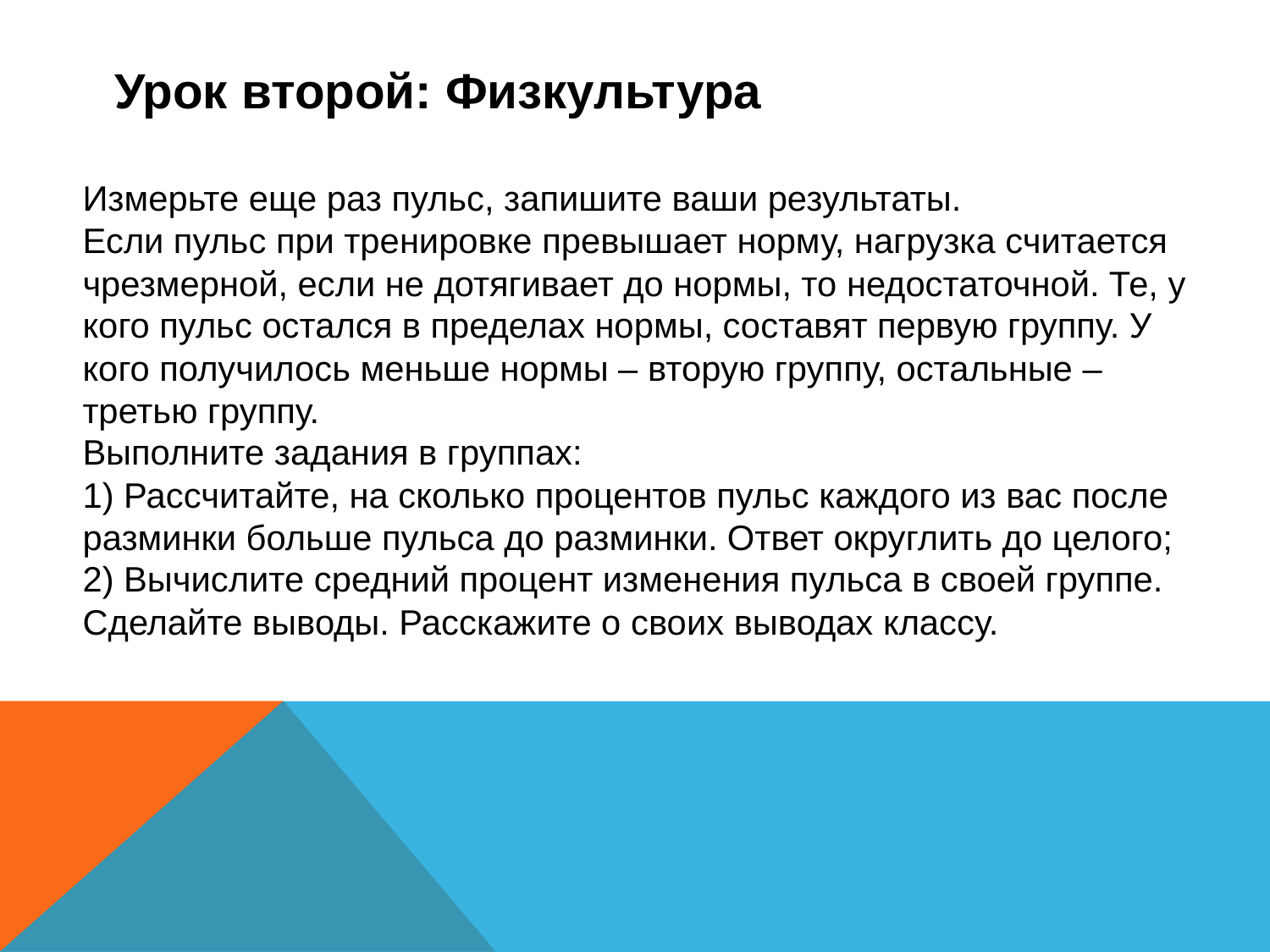

Урок второй: Физкультура
Измерьте еще раз пульс, запишите ваши результаты.
Если пульс при тренировке превышает норму, нагрузка считается чрезмерной, если не дотягивает до нормы, то недостаточной. Те, у кого пульс остался в пределах нормы, составят первую группу. У кого получилось меньше нормы – вторую группу, остальные – третью группу.
Выполните задания в группах:
1) Рассчитайте, на сколько процентов пульс каждого из вас после разминки больше пульса до разминки. Ответ округлить до целого;
2) Вычислите средний процент изменения пульса в своей группе. Сделайте выводы. Расскажите о своих выводах классу.